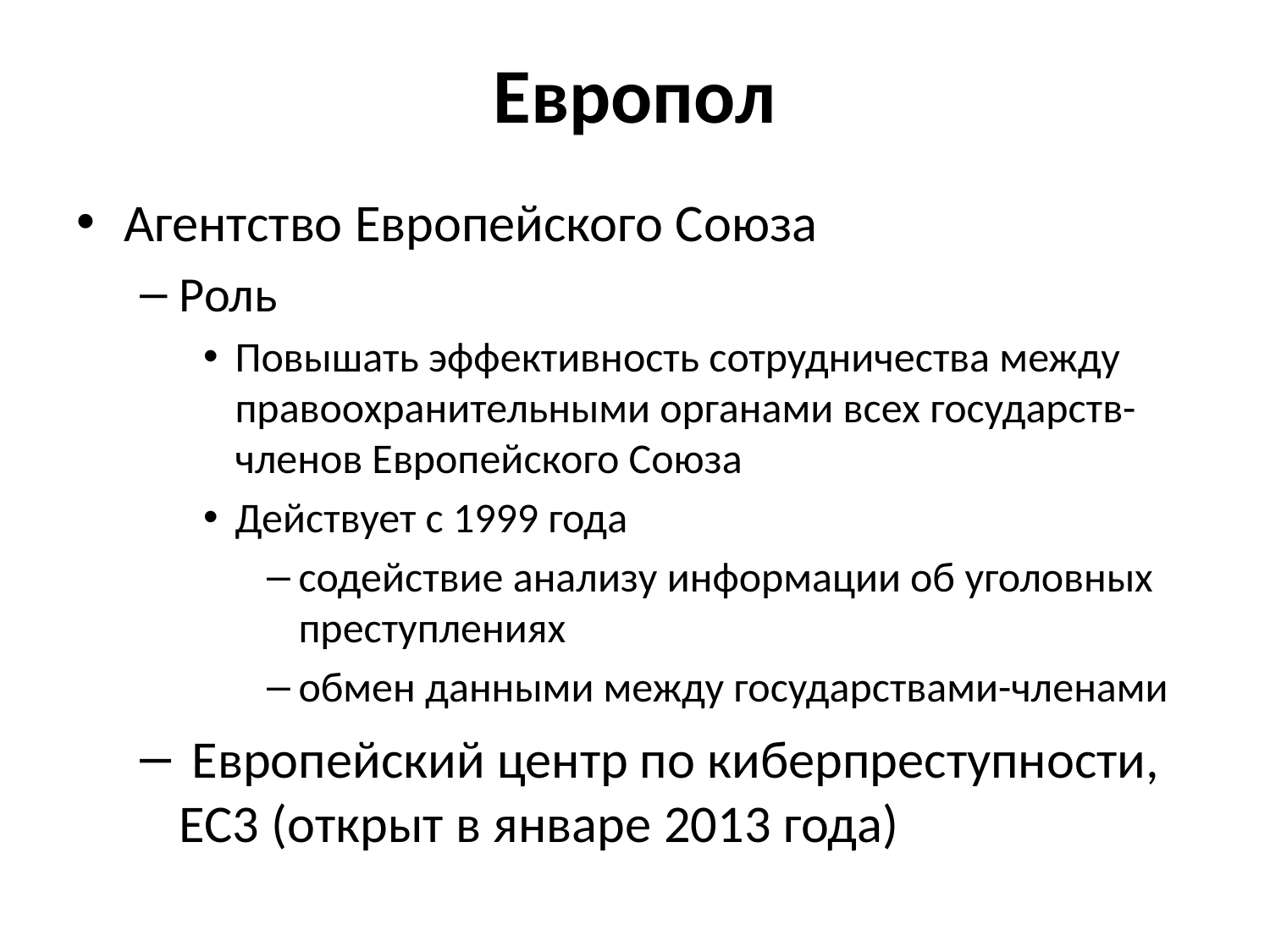

# Европол
Агентство Европейского Союза
Роль
Повышать эффективность сотрудничества между правоохранительными органами всех государств-членов Европейского Союза
Действует с 1999 года
содействие анализу информации об уголовных преступлениях
обмен данными между государствами-членами
 Европейский центр по киберпреступности, EC3 (открыт в январе 2013 года)